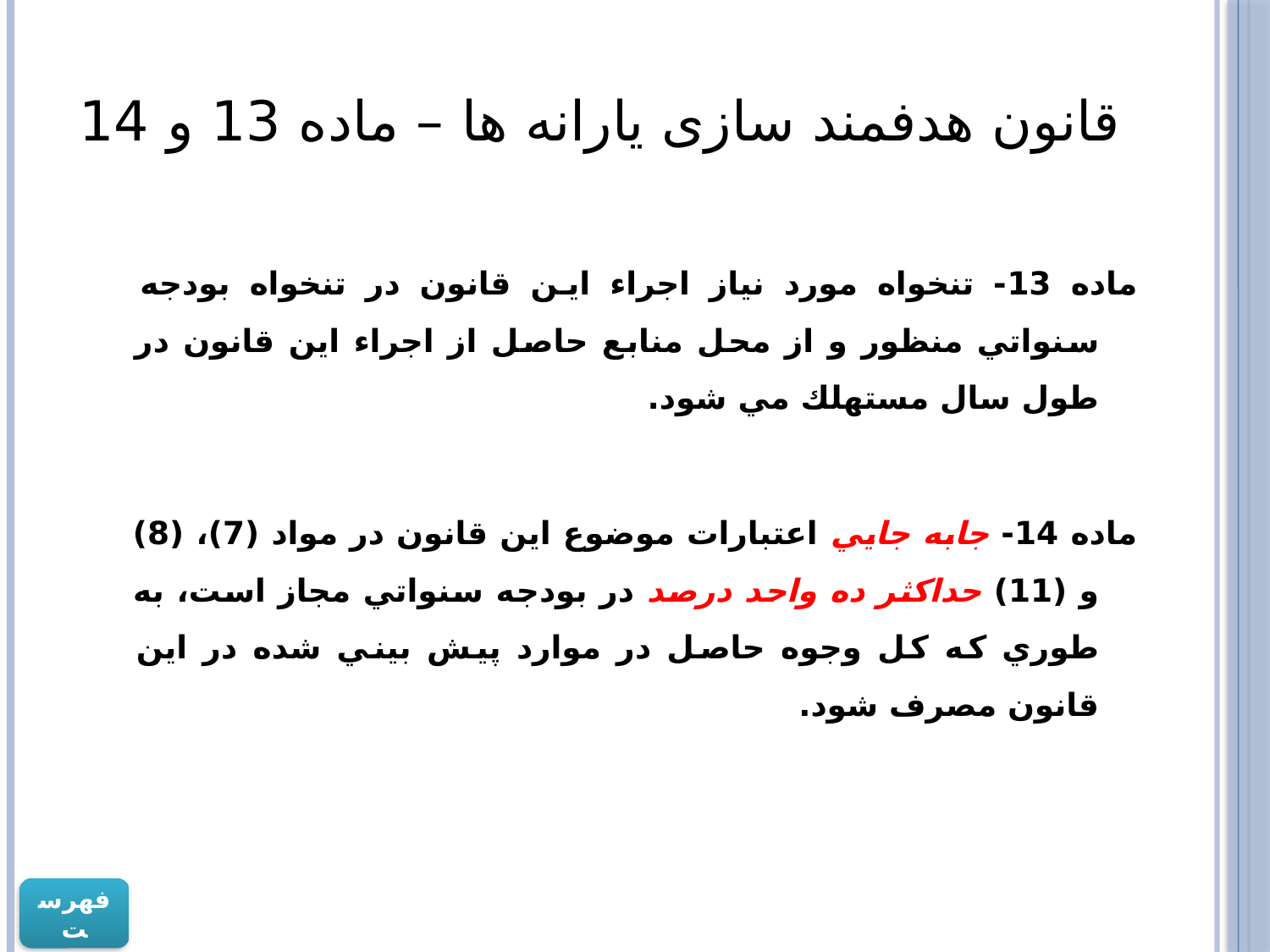

# قانون هدفمند سازی یارانه ها – ماده 13 و 14
ماده 13- تنخواه مورد نياز اجراء اين قانون در تنخواه بودجه سنواتي منظور و از محل منابع حاصل از اجراء اين قانون در طول سال مستهلك مي شود.

ماده 14- جابه جايي اعتبارات موضوع اين قانون در مواد (7)، (8) و (11) حداكثر ده واحد درصد در بودجه سنواتي مجاز است، به طوري كه كل وجوه حاصل در موارد پيش بيني شده در اين قانون مصرف شود.

فهرست